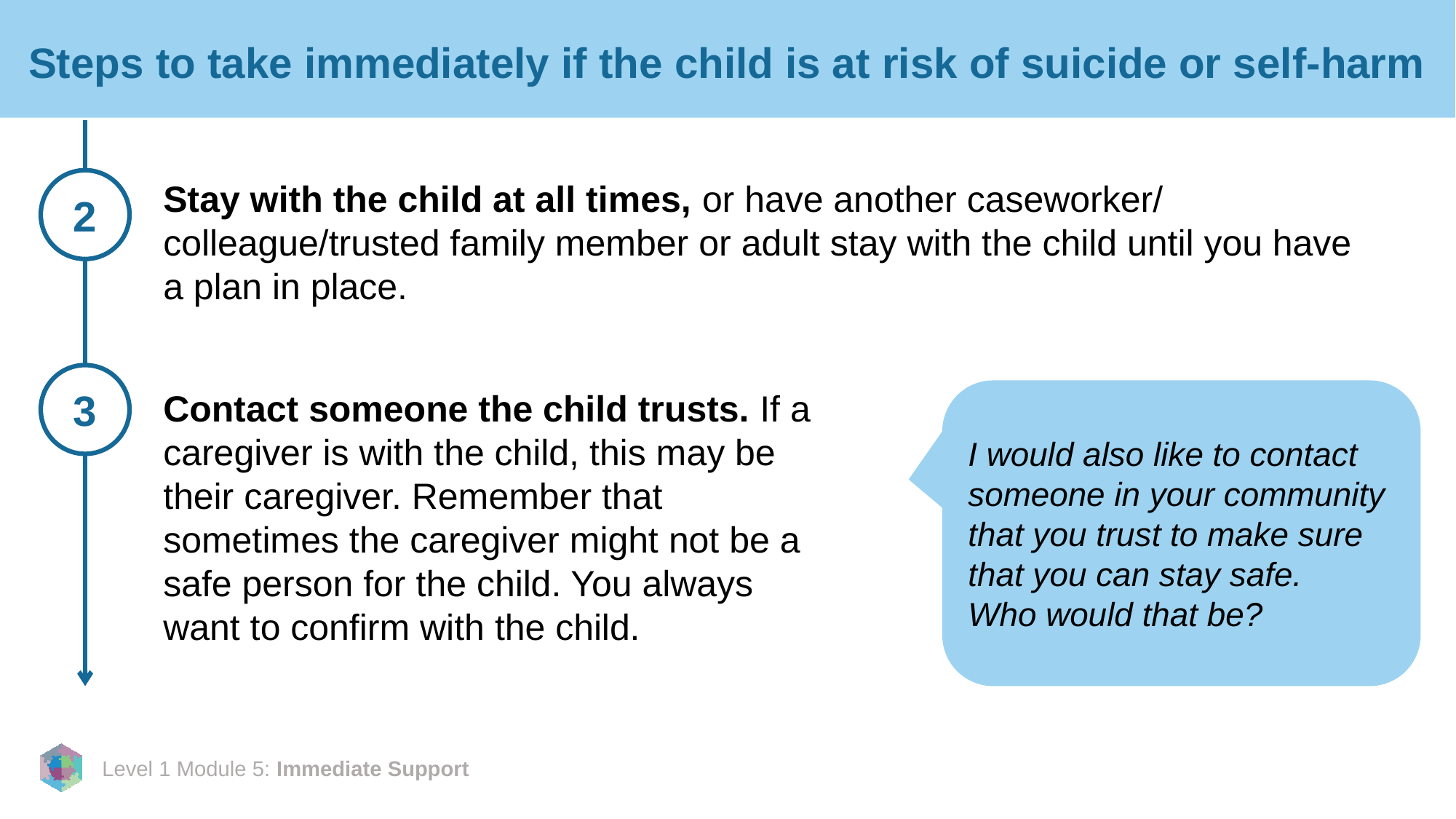

# Steps to take immediately if the child is at risk of suicide or self-harm
2
Stay with the child at all times, or have another caseworker/ colleague/trusted family member or adult stay with the child until you have a plan in place.
3
Contact someone the child trusts. If a caregiver is with the child, this may be their caregiver. Remember that sometimes the caregiver might not be a safe person for the child. You always want to confirm with the child.
I would also like to contact someone in your community that you trust to make sure that you can stay safe.
Who would that be?